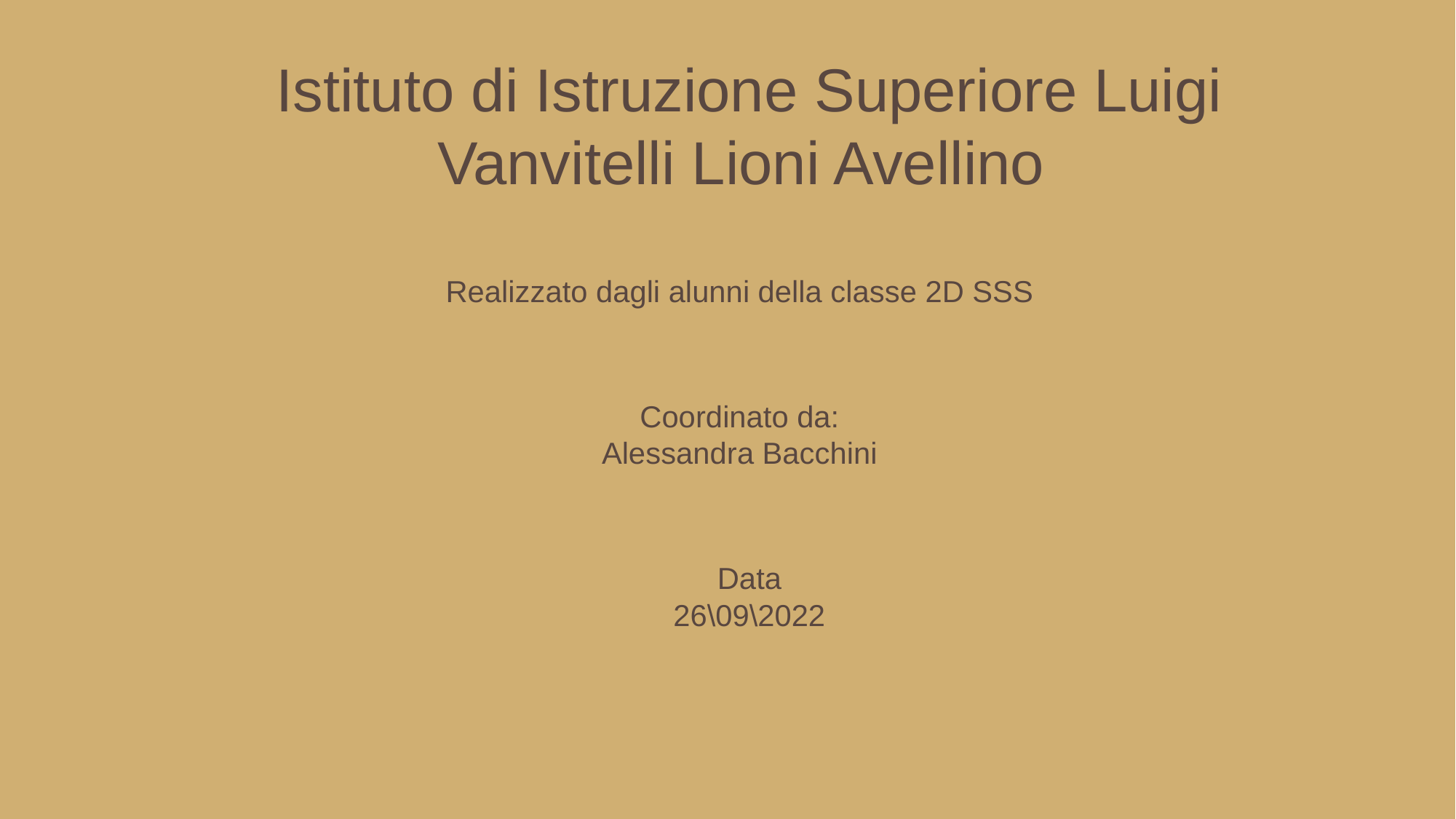

Istituto di Istruzione Superiore Luigi Vanvitelli Lioni Avellino
Realizzato dagli alunni della classe 2D SSS
Coordinato da:
Alessandra Bacchini
Data
26\09\2022